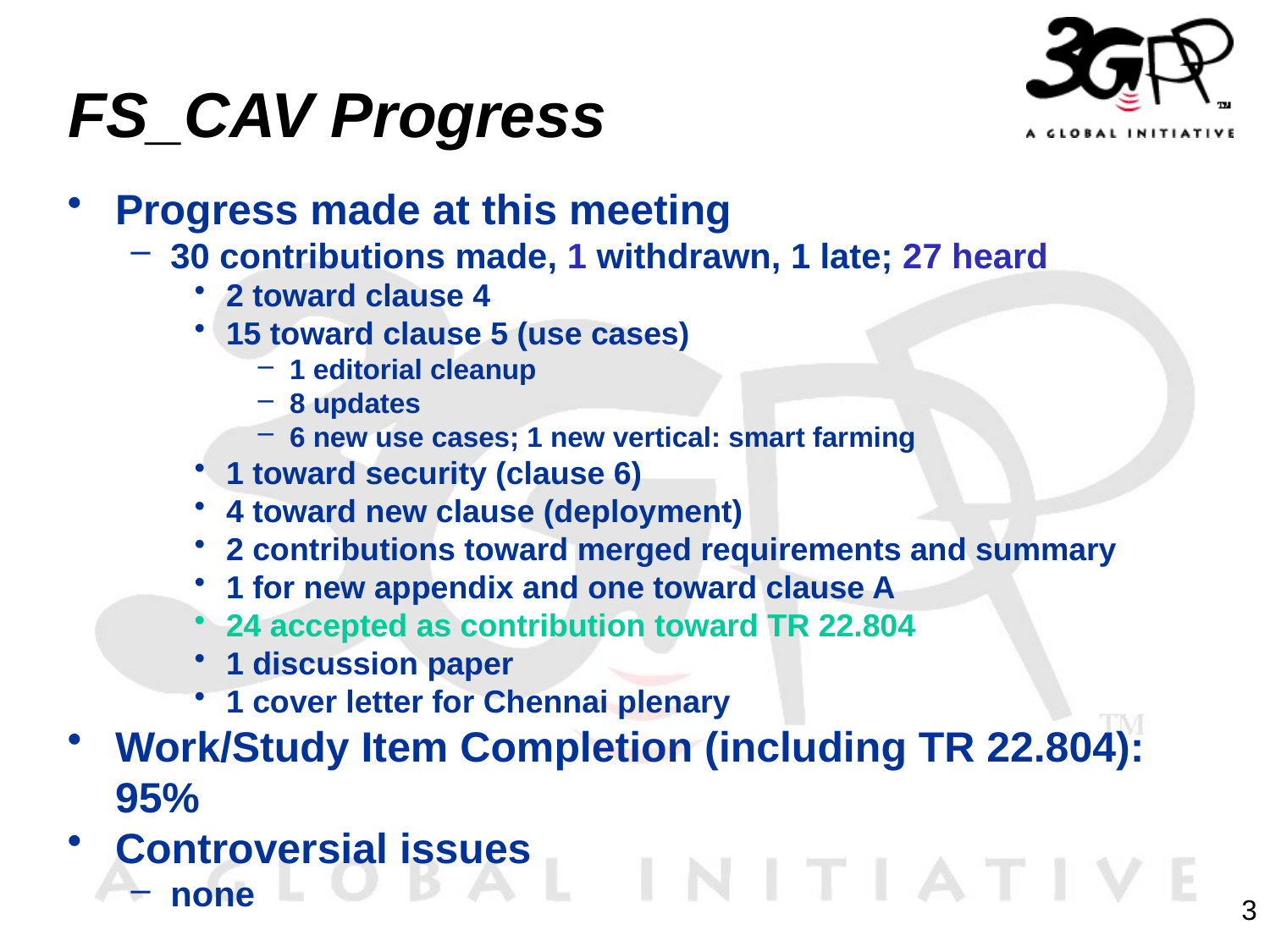

# FS_CAV Progress
Progress made at this meeting
30 contributions made, 1 withdrawn, 1 late; 27 heard
2 toward clause 4
15 toward clause 5 (use cases)
1 editorial cleanup
8 updates
6 new use cases; 1 new vertical: smart farming
1 toward security (clause 6)
4 toward new clause (deployment)
2 contributions toward merged requirements and summary
1 for new appendix and one toward clause A
24 accepted as contribution toward TR 22.804
1 discussion paper
1 cover letter for Chennai plenary
Work/Study Item Completion (including TR 22.804): 95%
Controversial issues
none
3